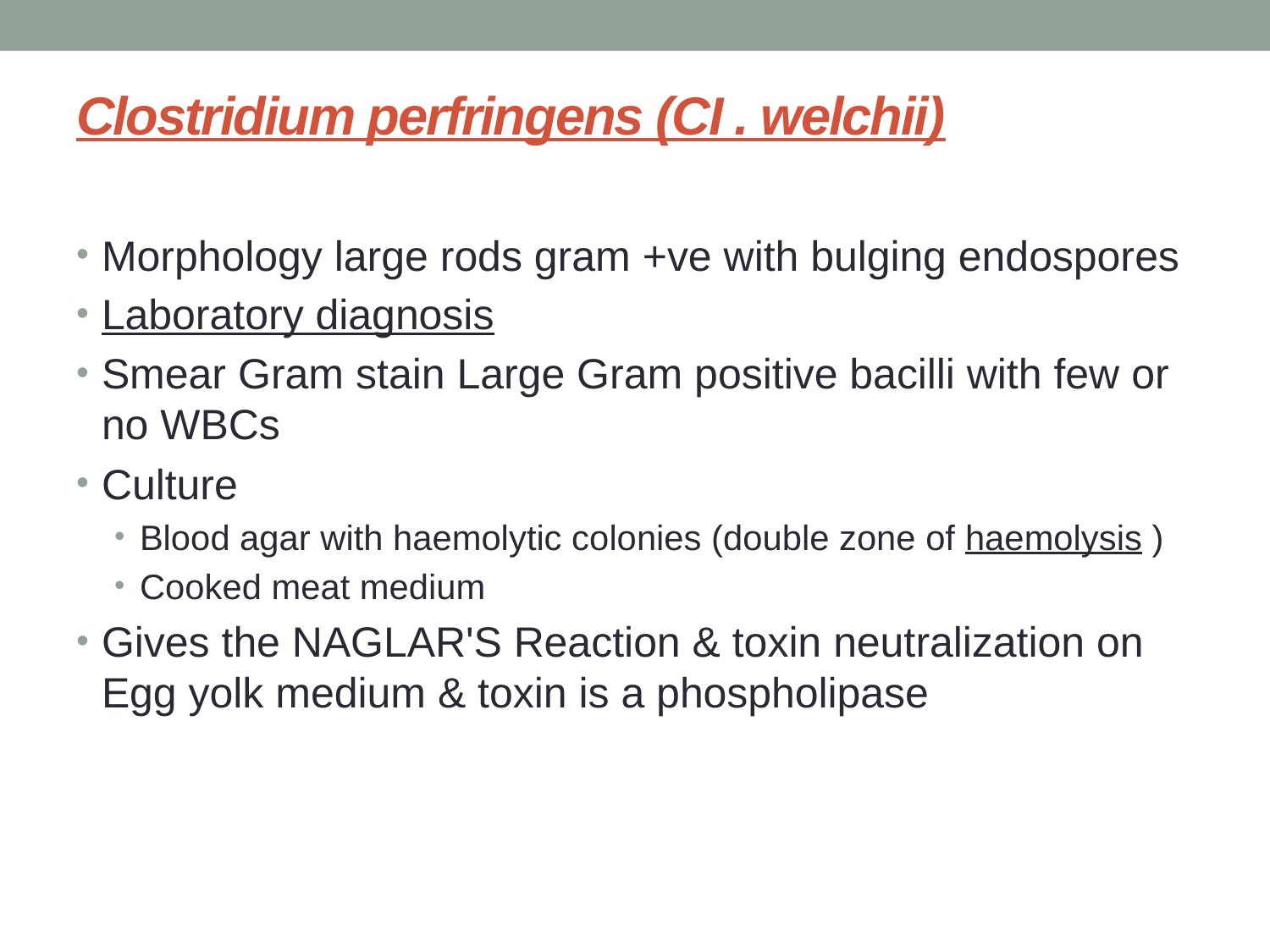

# Clostridium perfringens (CI . welchii)
Morphology large rods gram +ve with bulging endospores
Laboratory diagnosis
Smear Gram stain Large Gram positive bacilli with few or no WBCs
Culture
Blood agar with haemolytic colonies (double zone of haemolysis )
Cooked meat medium
Gives the NAGLAR'S Reaction & toxin neutralization on Egg yolk medium & toxin is a phospholipase